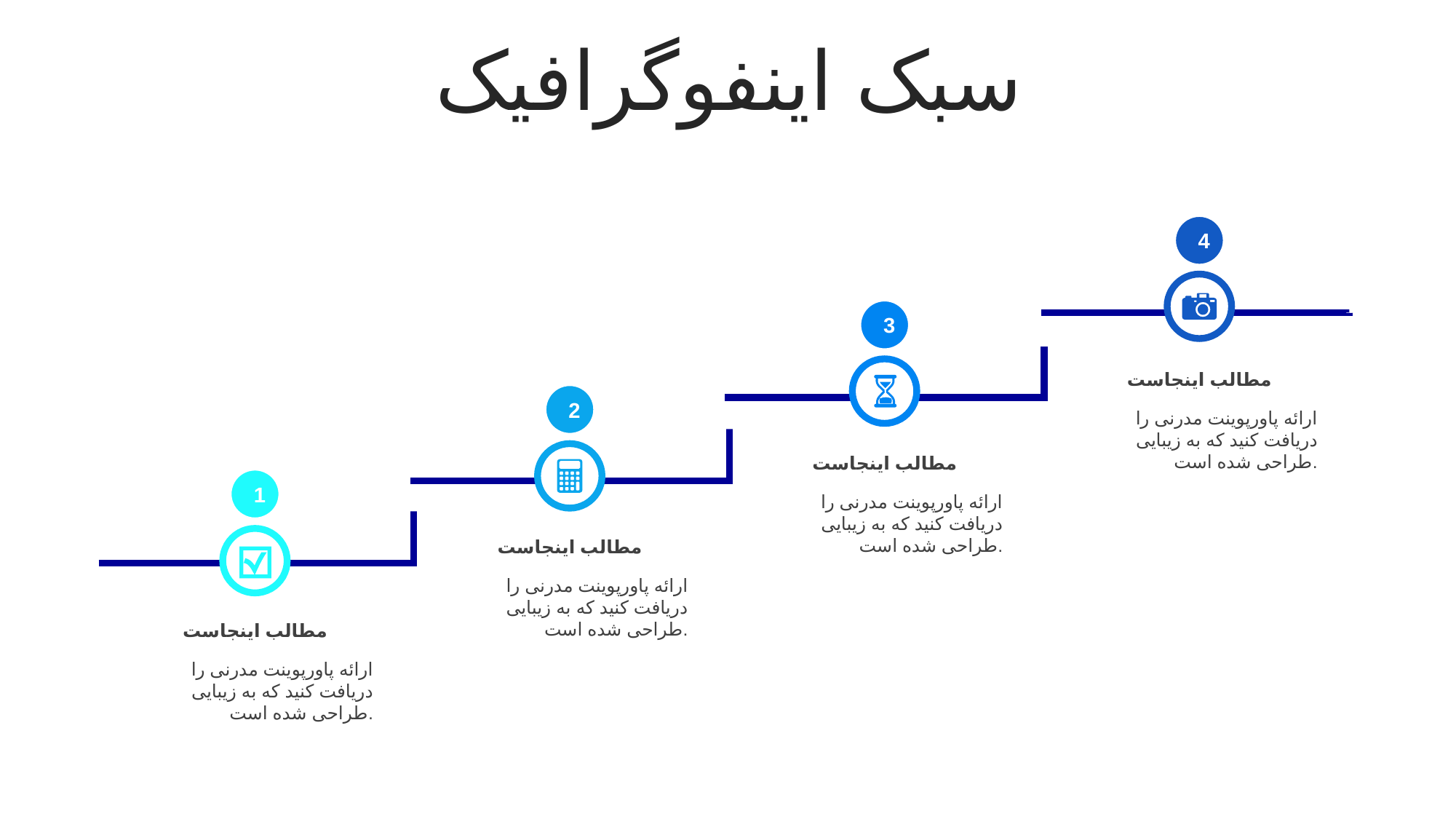

سبک اینفوگرافیک

4

3

مطالب اینجاست
ارائه پاورپوینت مدرنی را دریافت کنید که به زیبایی طراحی شده است.

2

مطالب اینجاست
ارائه پاورپوینت مدرنی را دریافت کنید که به زیبایی طراحی شده است.

1

مطالب اینجاست
ارائه پاورپوینت مدرنی را دریافت کنید که به زیبایی طراحی شده است.

مطالب اینجاست
ارائه پاورپوینت مدرنی را دریافت کنید که به زیبایی طراحی شده است.